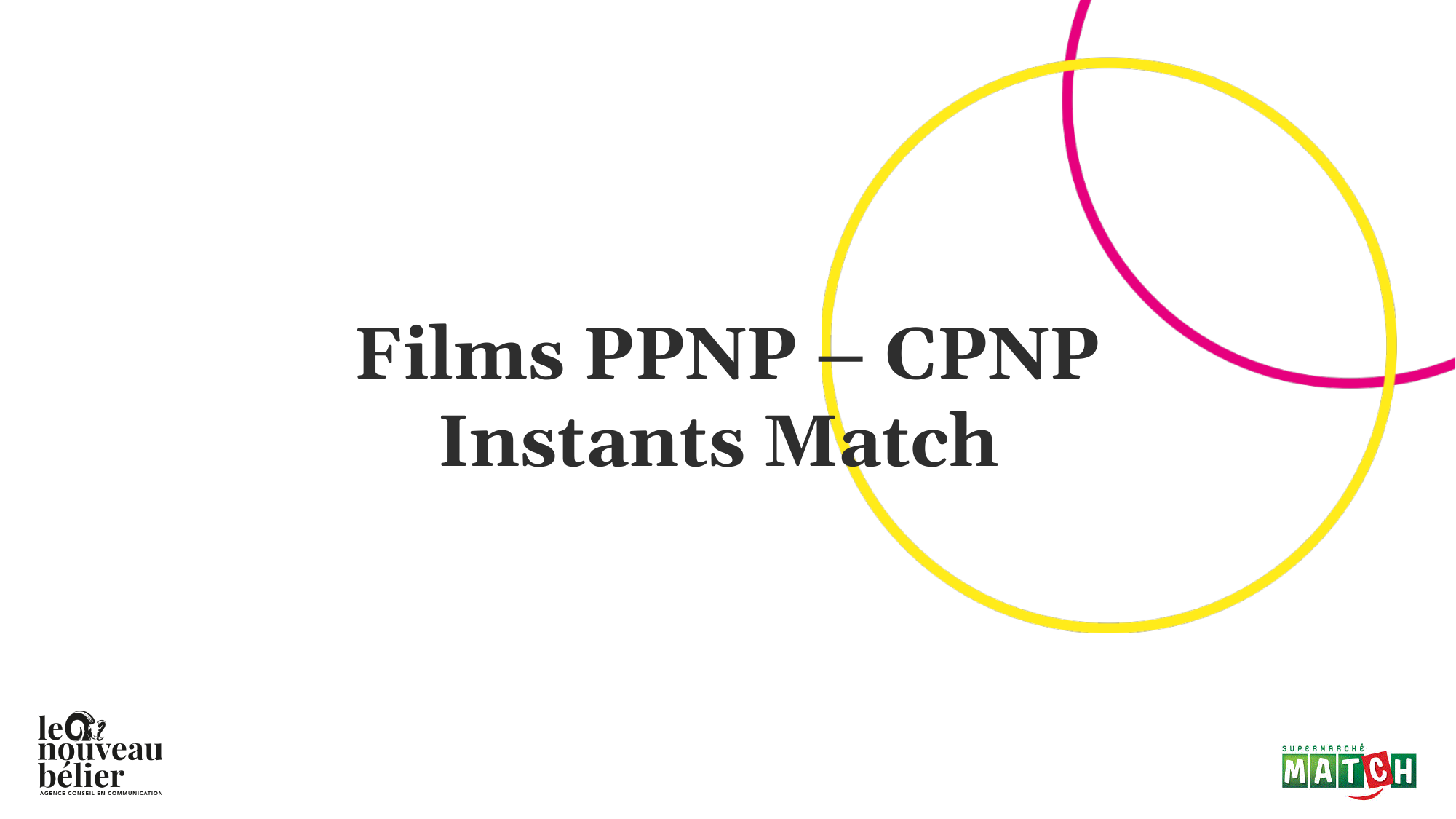

# Films PPNP – CPNP Instants Match